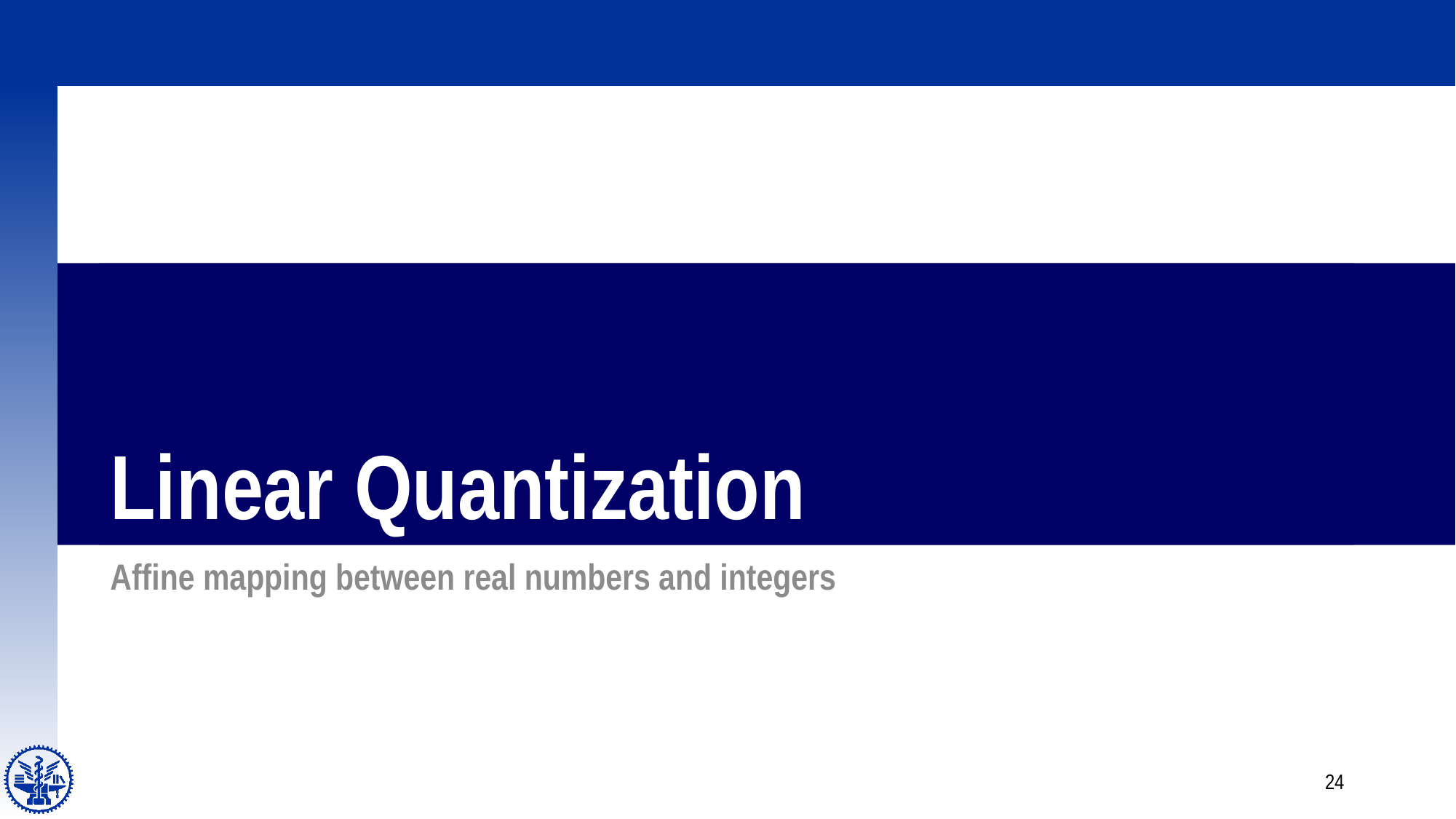

# Linear Quantization
Affine mapping between real numbers and integers
24